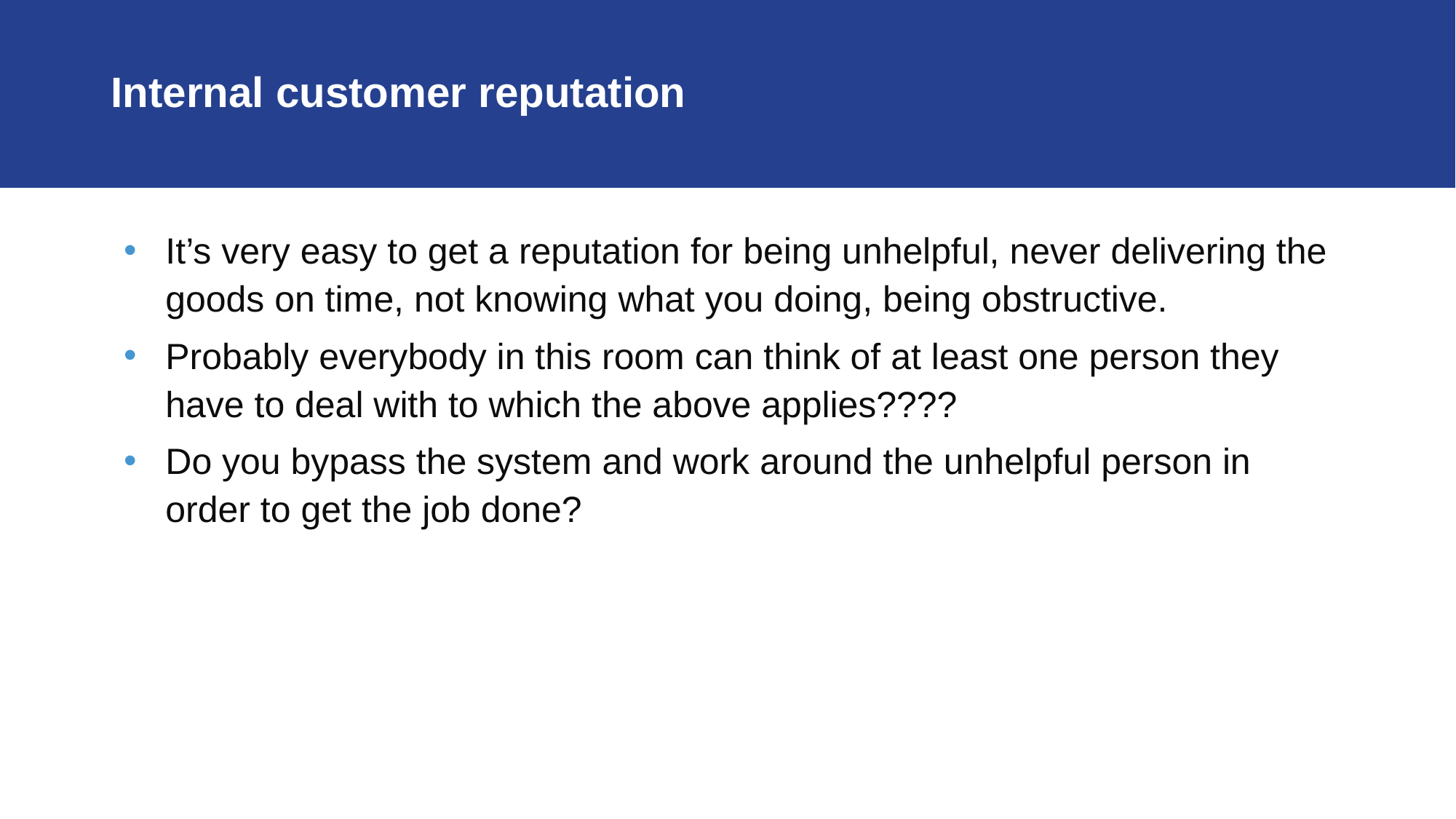

# Internal customer reputation
It’s very easy to get a reputation for being unhelpful, never delivering the goods on time, not knowing what you doing, being obstructive.
Probably everybody in this room can think of at least one person they have to deal with to which the above applies????
Do you bypass the system and work around the unhelpful person in order to get the job done?